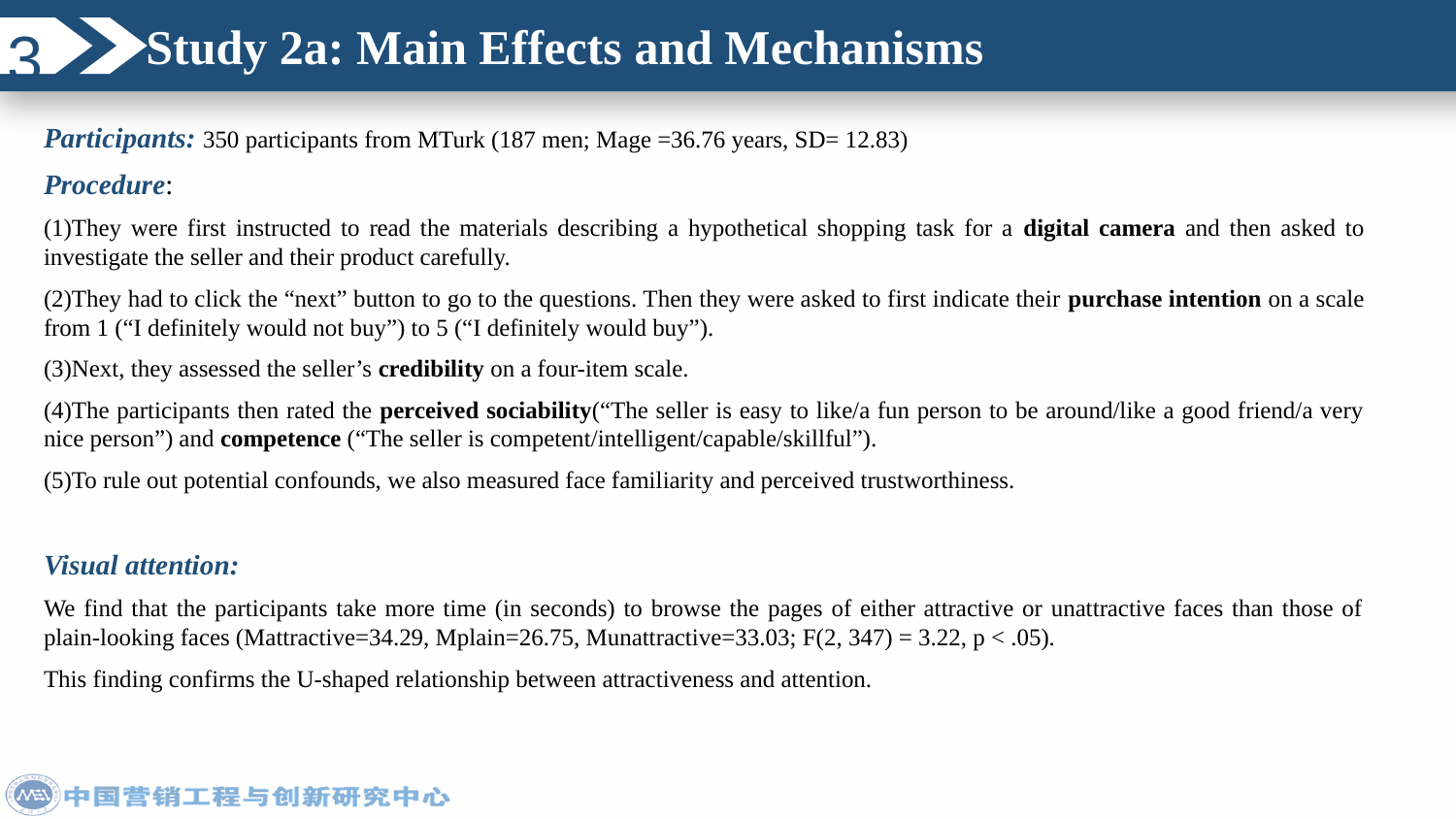

Study 2a: Main Effects and Mechanisms
3

Participants: 350 participants from MTurk (187 men; Mage =36.76 years, SD= 12.83)
Procedure:
(1)They were first instructed to read the materials describing a hypothetical shopping task for a digital camera and then asked to investigate the seller and their product carefully.
(2)They had to click the “next” button to go to the questions. Then they were asked to first indicate their purchase intention on a scale from 1 (“I definitely would not buy”) to 5 (“I definitely would buy”).
(3)Next, they assessed the seller’s credibility on a four-item scale.
(4)The participants then rated the perceived sociability(“The seller is easy to like/a fun person to be around/like a good friend/a very nice person”) and competence (“The seller is competent/intelligent/capable/skillful”).
(5)To rule out potential confounds, we also measured face familiarity and perceived trustworthiness.

Visual attention:
We find that the participants take more time (in seconds) to browse the pages of either attractive or unattractive faces than those of plain-looking faces (Mattractive=34.29, Mplain=26.75, Munattractive=33.03; F(2, 347) = 3.22, p < .05).
This finding confirms the U-shaped relationship between attractiveness and attention.